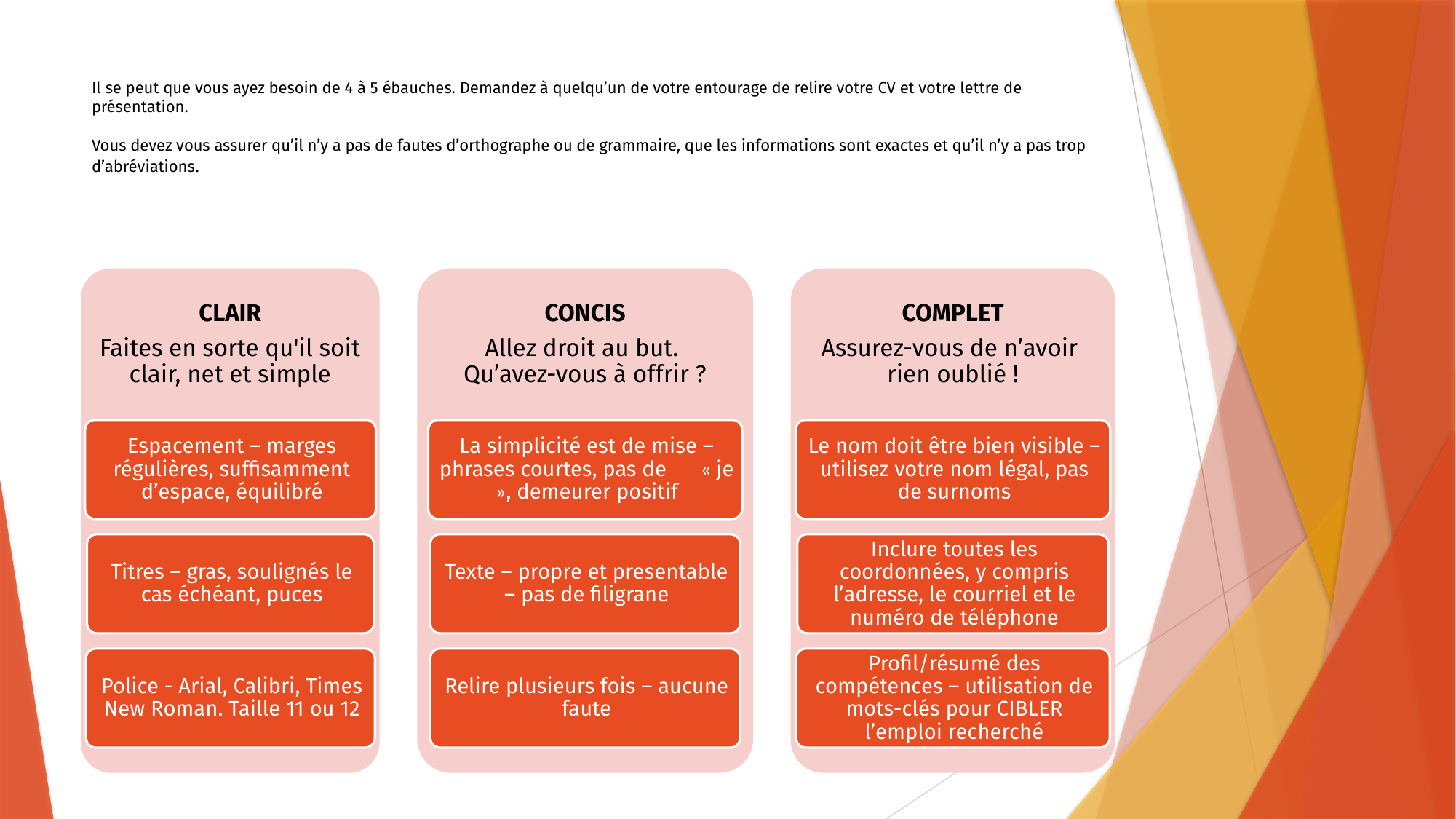

# Il se peut que vous ayez besoin de 4 à 5 ébauches. Demandez à quelqu’un de votre entourage de relire votre CV et votre lettre de présentation. Vous devez vous assurer qu’il n’y a pas de fautes d’orthographe ou de grammaire, que les informations sont exactes et qu’il n’y a pas trop d’abréviations.
CLAIR
Faites en sorte qu'il soit clair, net et simple
Espacement – marges régulières, suffisamment d’espace, équilibré
Titres – gras, soulignés le cas échéant, puces
Police - Arial, Calibri, Times New Roman. Taille 11 ou 12
CONCIS
Allez droit au but.
Qu’avez-vous à offrir ?
La simplicité est de mise – phrases courtes, pas de      « je », demeurer positif
Texte – propre et presentable – pas de filigrane
Relire plusieurs fois – aucune faute
COMPLET
Assurez-vous de n’avoir
rien oublié !
Le nom doit être bien visible – utilisez votre nom légal, pas de surnoms
Inclure toutes les coordonnées, y compris l’adresse, le courriel et le numéro de téléphone
Profil/résumé des compétences – utilisation de mots-clés pour CIBLER l’emploi recherché